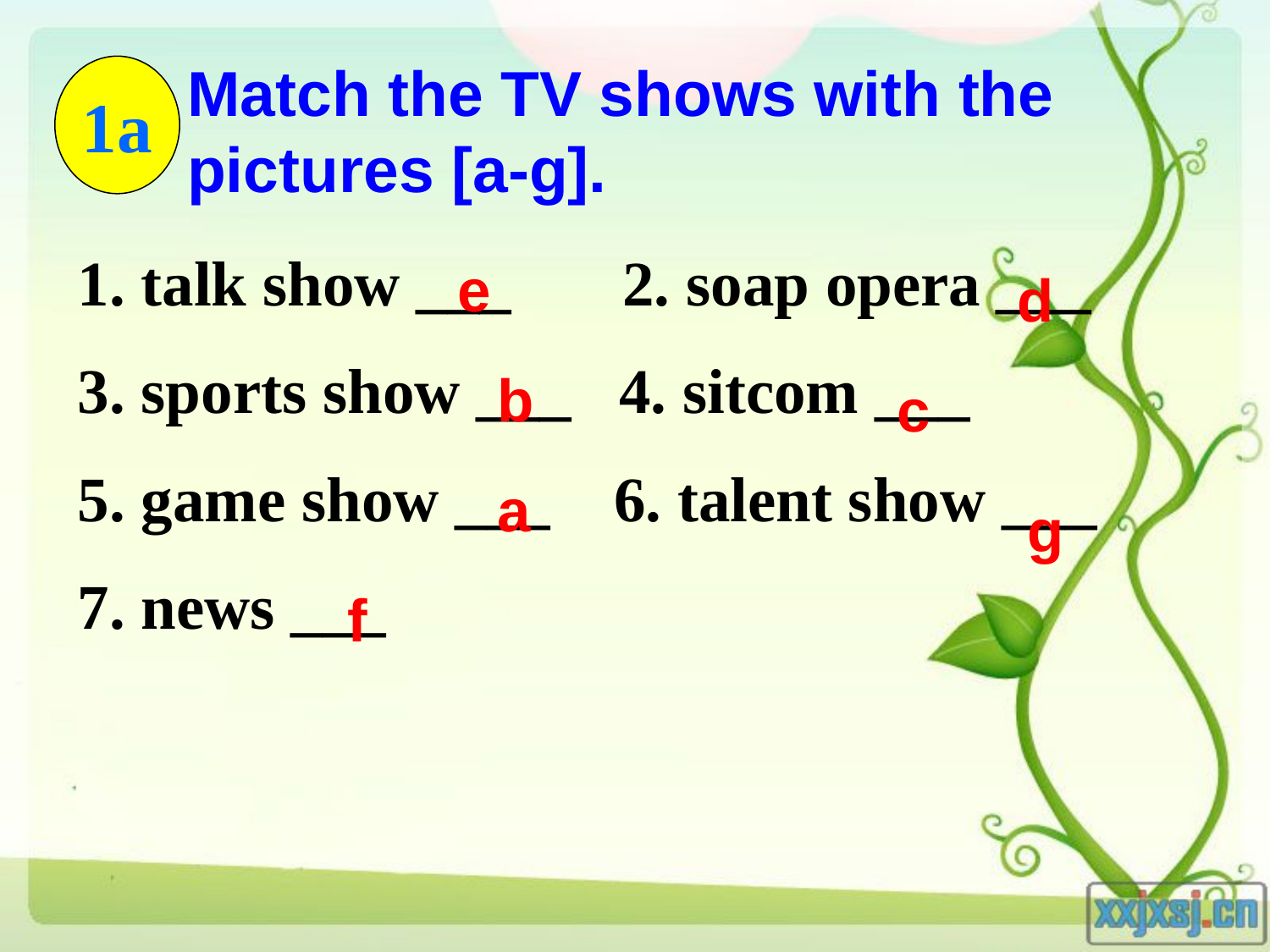

Match the TV shows with the pictures [a-g].
1a
1. talk show ___       2. soap opera ___
3. sports show ___   4. sitcom ___
5. game show ___    6. talent show ___
7. news ___
e
d
b
c
a
g
f